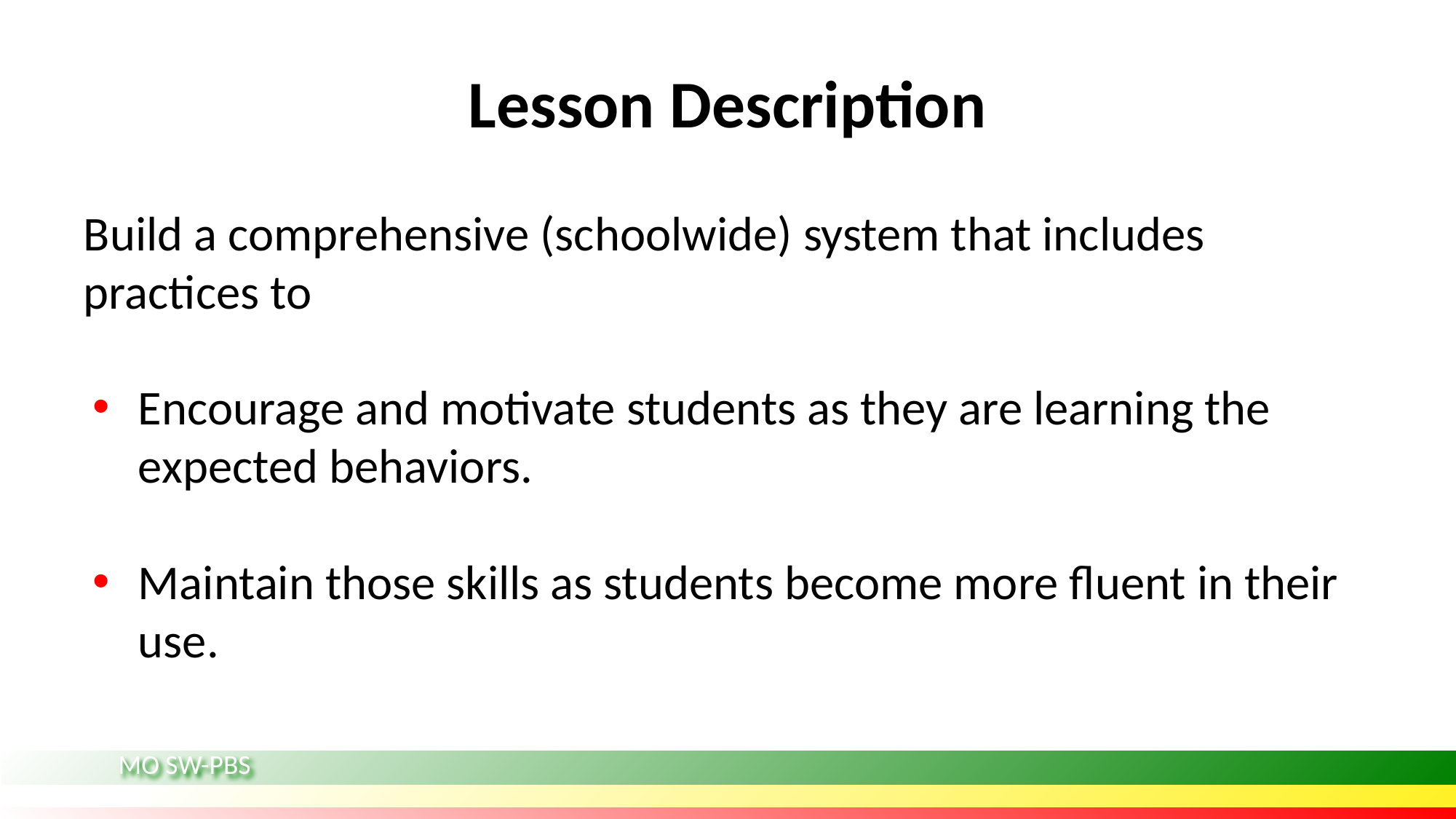

# Lesson Description
Build a comprehensive (schoolwide) system that includes practices to

Encourage and motivate students as they are learning the expected behaviors.

Maintain those skills as students become more fluent in their use.